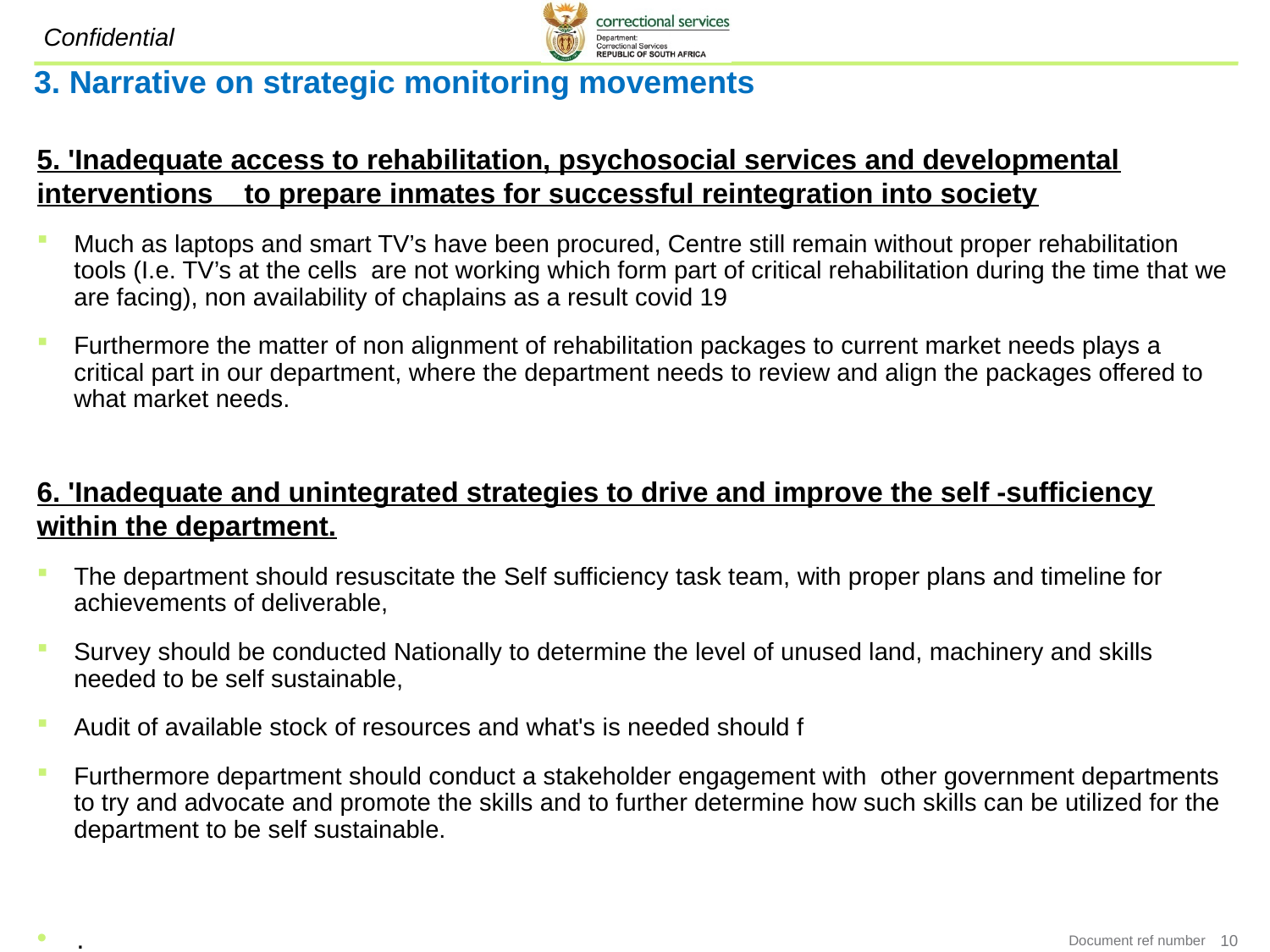

# 3. Narrative on strategic monitoring movements
5. 'Inadequate access to rehabilitation, psychosocial services and developmental interventions    to prepare inmates for successful reintegration into society
Much as laptops and smart TV’s have been procured, Centre still remain without proper rehabilitation tools (I.e. TV’s at the cells  are not working which form part of critical rehabilitation during the time that we are facing), non availability of chaplains as a result covid 19
Furthermore the matter of non alignment of rehabilitation packages to current market needs plays a critical part in our department, where the department needs to review and align the packages offered to what market needs.

6. 'Inadequate and unintegrated strategies to drive and improve the self -sufficiency within the department.
The department should resuscitate the Self sufficiency task team, with proper plans and timeline for achievements of deliverable,
Survey should be conducted Nationally to determine the level of unused land, machinery and skills needed to be self sustainable,
Audit of available stock of resources and what's is needed should f
Furthermore department should conduct a stakeholder engagement with  other government departments to try and advocate and promote the skills and to further determine how such skills can be utilized for the department to be self sustainable.

.